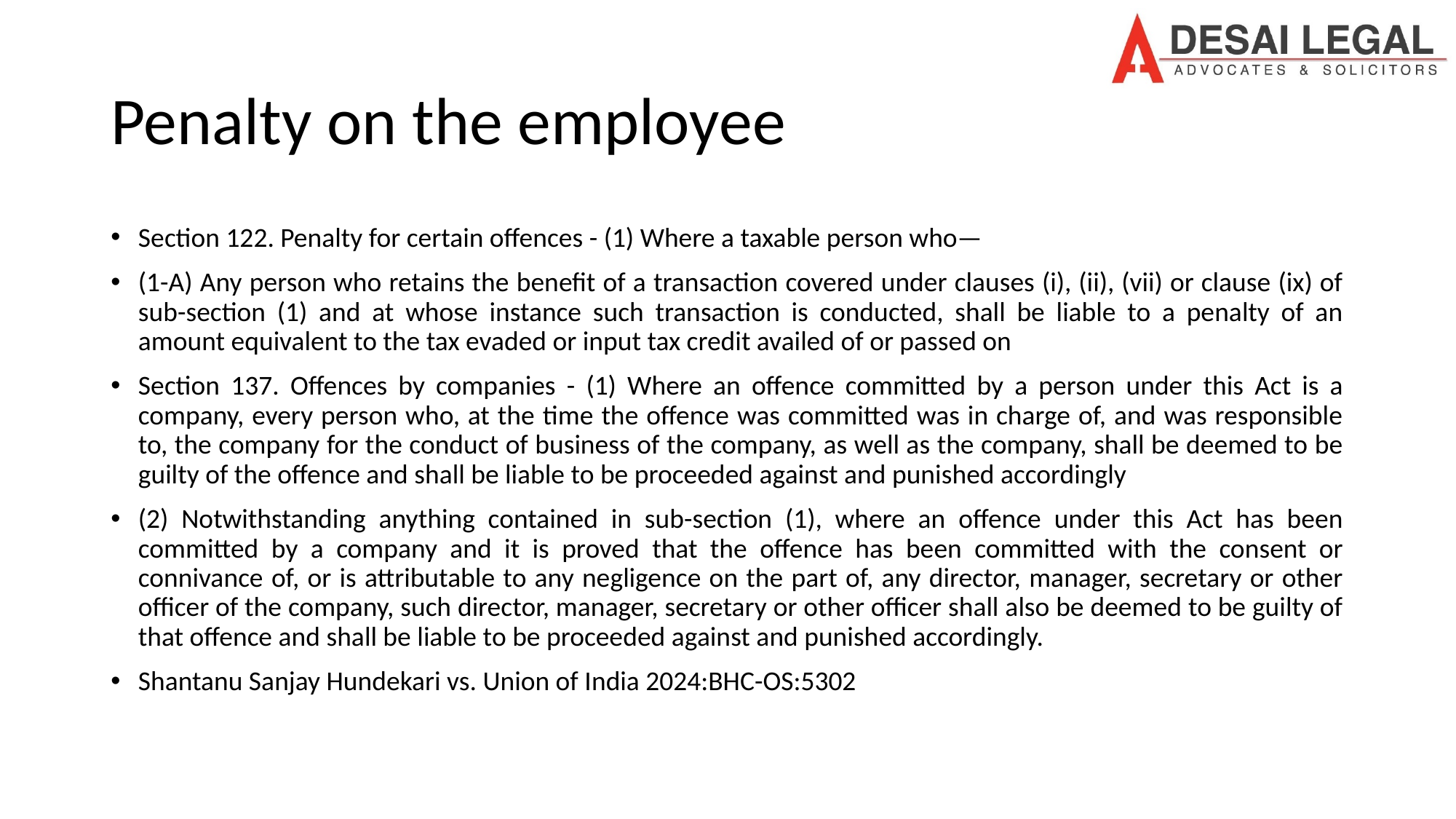

# Penalty on the employee
Section 122. Penalty for certain offences - (1) Where a taxable person who—
(1-A) Any person who retains the benefit of a transaction covered under clauses (i), (ii), (vii) or clause (ix) of sub-section (1) and at whose instance such transaction is conducted, shall be liable to a penalty of an amount equivalent to the tax evaded or input tax credit availed of or passed on
Section 137. Offences by companies - (1) Where an offence committed by a person under this Act is a company, every person who, at the time the offence was committed was in charge of, and was responsible to, the company for the conduct of business of the company, as well as the company, shall be deemed to be guilty of the offence and shall be liable to be proceeded against and punished accordingly
(2) Notwithstanding anything contained in sub-section (1), where an offence under this Act has been committed by a company and it is proved that the offence has been committed with the consent or connivance of, or is attributable to any negligence on the part of, any director, manager, secretary or other officer of the company, such director, manager, secretary or other officer shall also be deemed to be guilty of that offence and shall be liable to be proceeded against and punished accordingly.
Shantanu Sanjay Hundekari vs. Union of India 2024:BHC-OS:5302